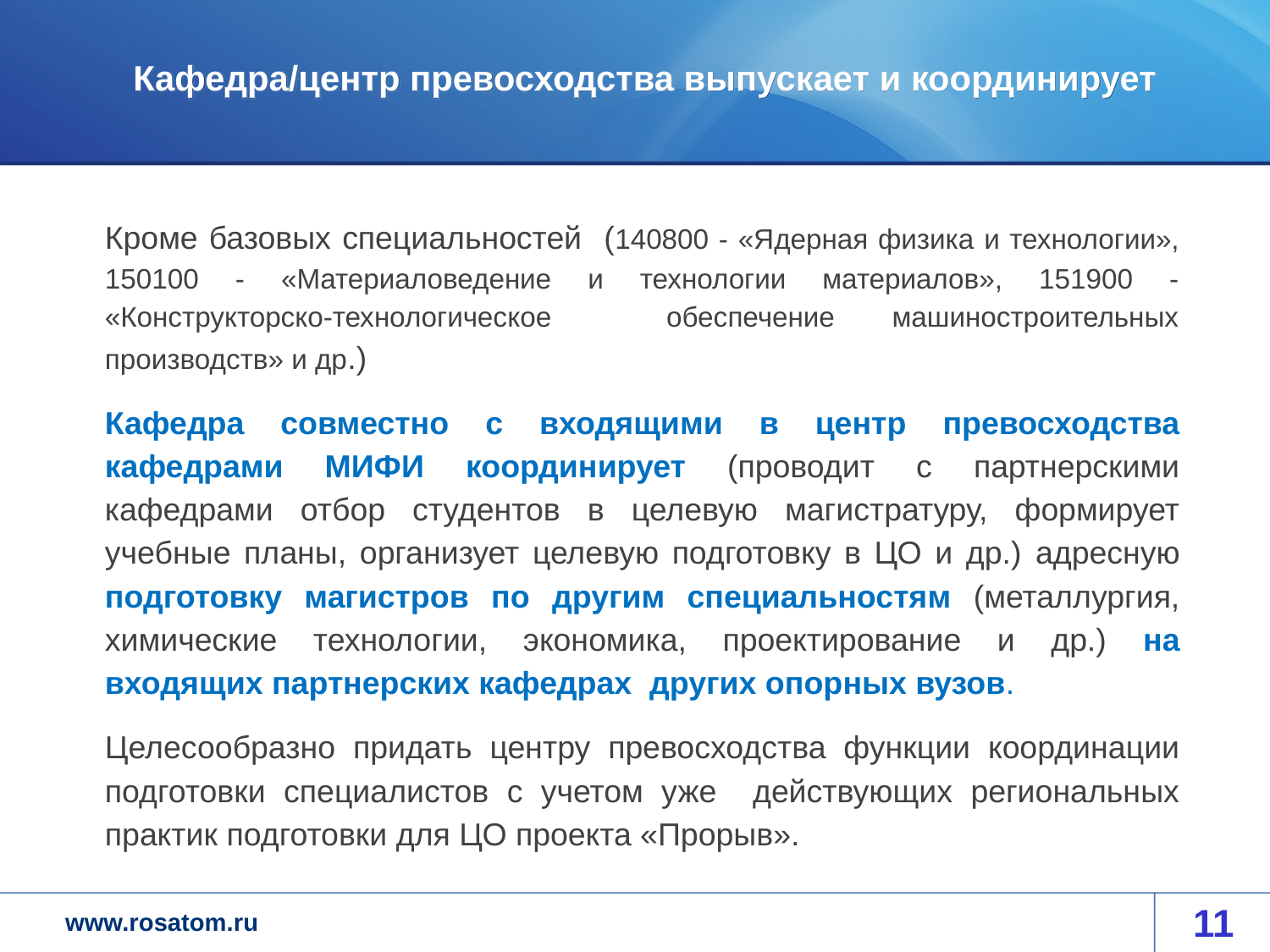

# Кафедра/центр превосходства выпускает и координирует
Кроме базовых специальностей  (140800 - «Ядерная физика и технологии», 150100 - «Материаловедение и технологии материалов», 151900 - «Конструкторско-технологическое  обеспечение машиностроительных производств» и др.)
Кафедра совместно с входящими в центр превосходства кафедрами МИФИ координирует (проводит с партнерскими кафедрами отбор студентов в целевую магистратуру, формирует учебные планы, организует целевую подготовку в ЦО и др.) адресную подготовку магистров по другим специальностям (металлургия, химические технологии, экономика, проектирование и др.) на входящих партнерских кафедрах  других опорных вузов.
Целесообразно придать центру превосходства функции координации подготовки специалистов с учетом уже  действующих региональных практик подготовки для ЦО проекта «Прорыв».
11